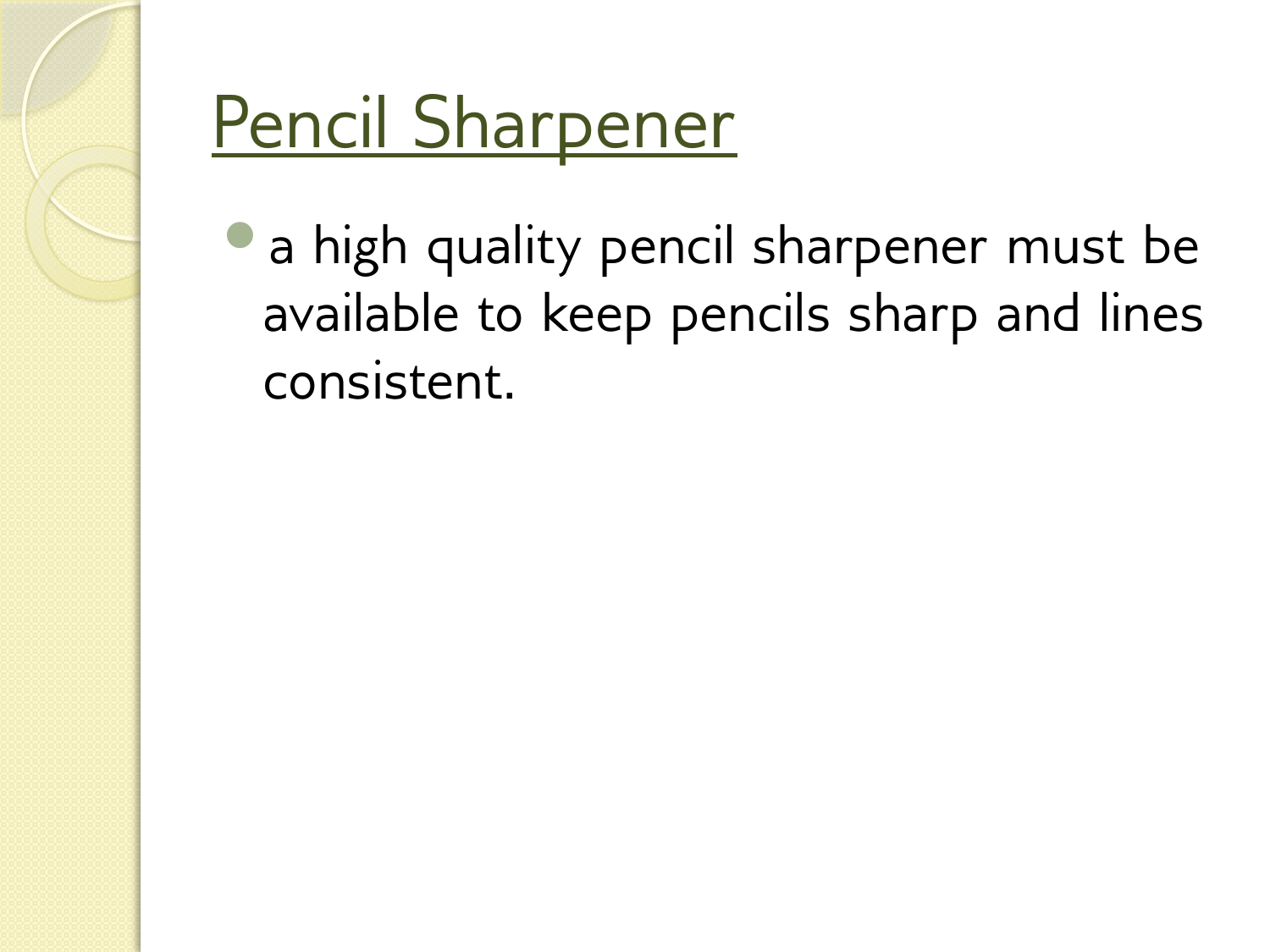

# Pencil Sharpener
a high quality pencil sharpener must be available to keep pencils sharp and lines consistent.